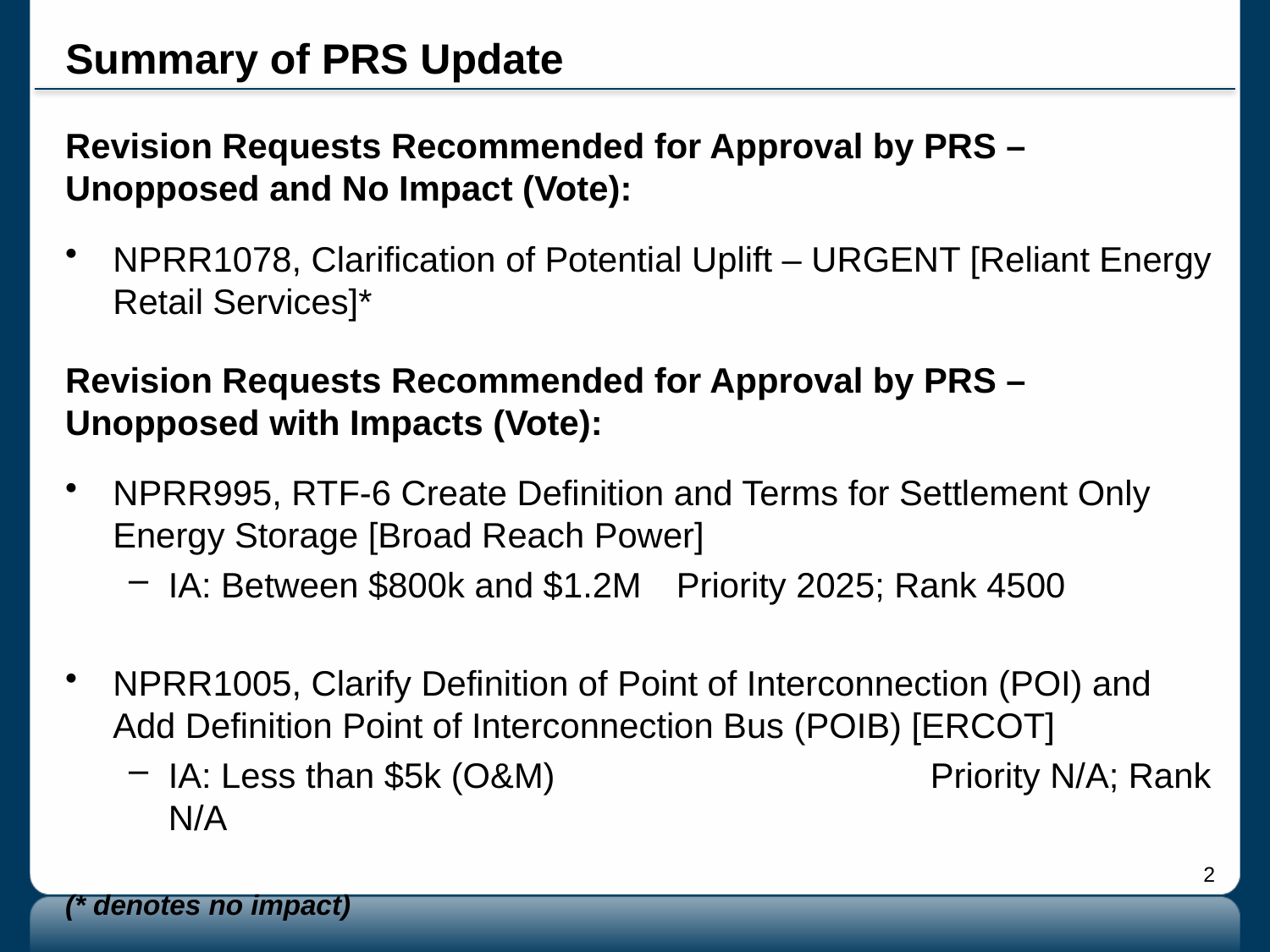

# Summary of PRS Update
Revision Requests Recommended for Approval by PRS – Unopposed and No Impact (Vote):
NPRR1078, Clarification of Potential Uplift – URGENT [Reliant Energy Retail Services]*

Revision Requests Recommended for Approval by PRS – Unopposed with Impacts (Vote):
NPRR995, RTF-6 Create Definition and Terms for Settlement Only Energy Storage [Broad Reach Power]
IA: Between $800k and $1.2M	Priority 2025; Rank 4500

NPRR1005, Clarify Definition of Point of Interconnection (POI) and Add Definition Point of Interconnection Bus (POIB) [ERCOT]
IA: Less than $5k (O&M)			Priority N/A; Rank N/A

(* denotes no impact)